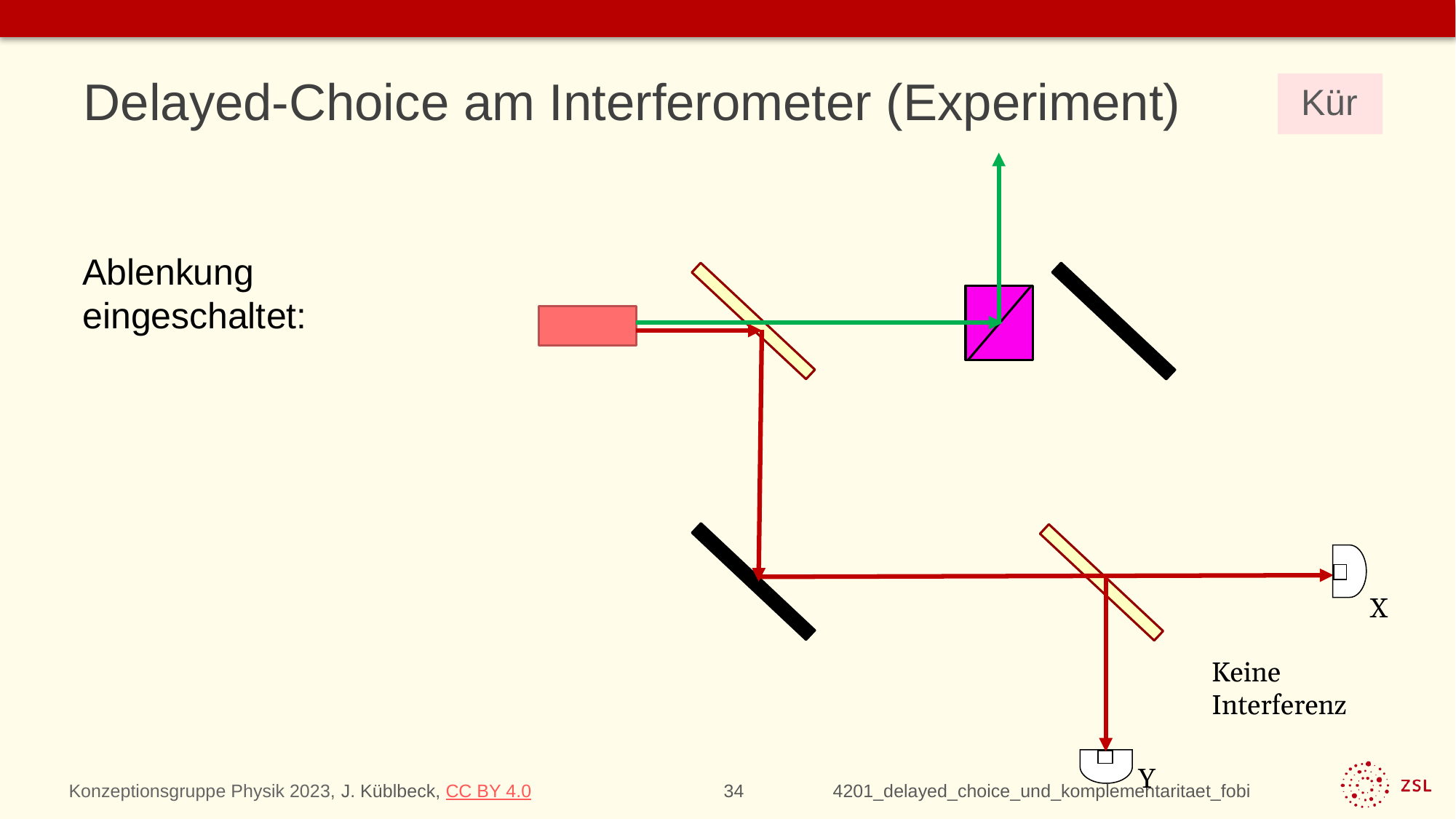

# Delayed-Choice am Interferometer (Experiment)
Kür

Ablenkung
eingeschaltet:

X

Y

Keine
Interferenz